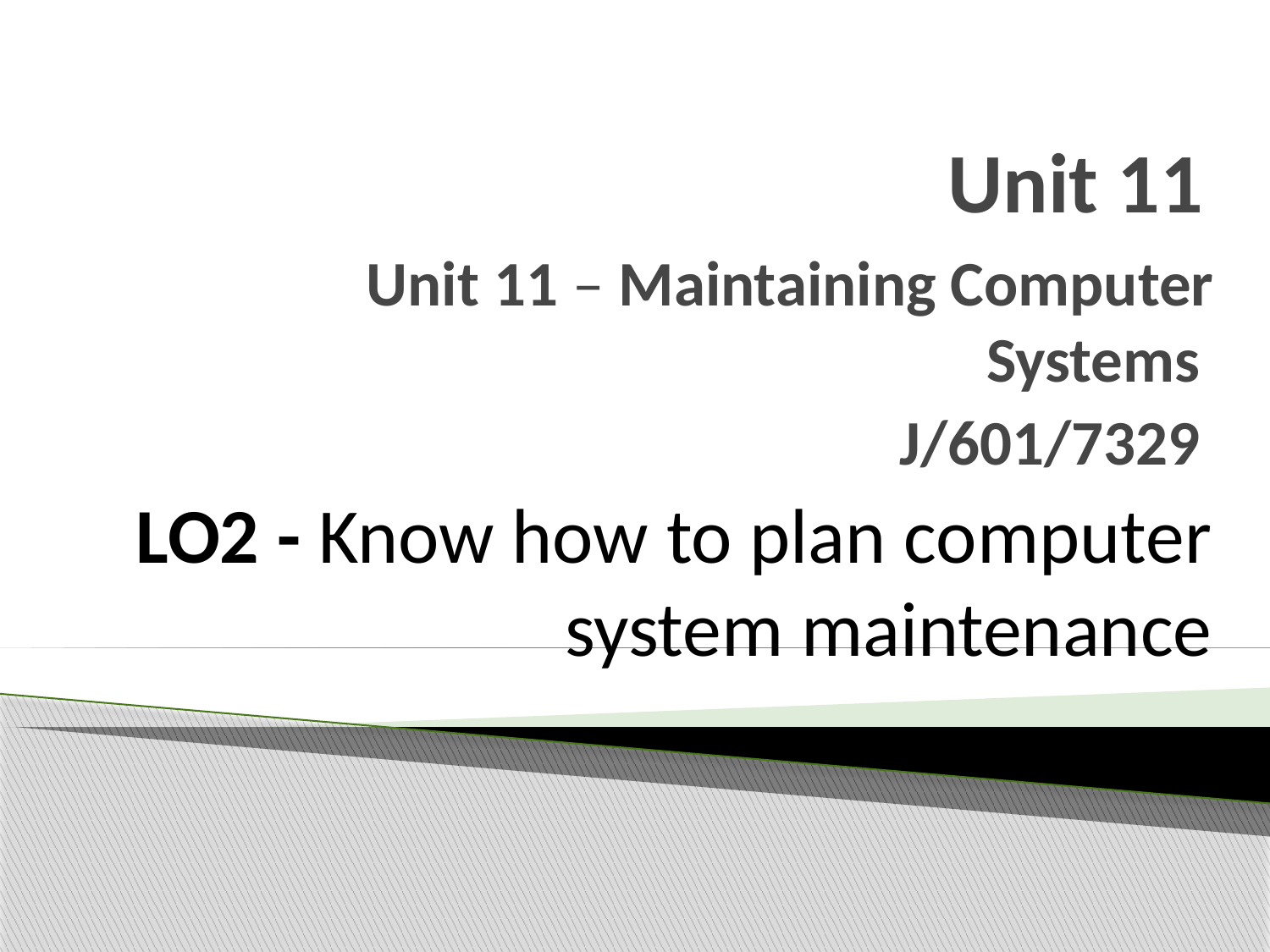

# Unit 11
Unit 11 – Maintaining Computer Systems
J/601/7329
LO2 - Know how to plan computer system maintenance